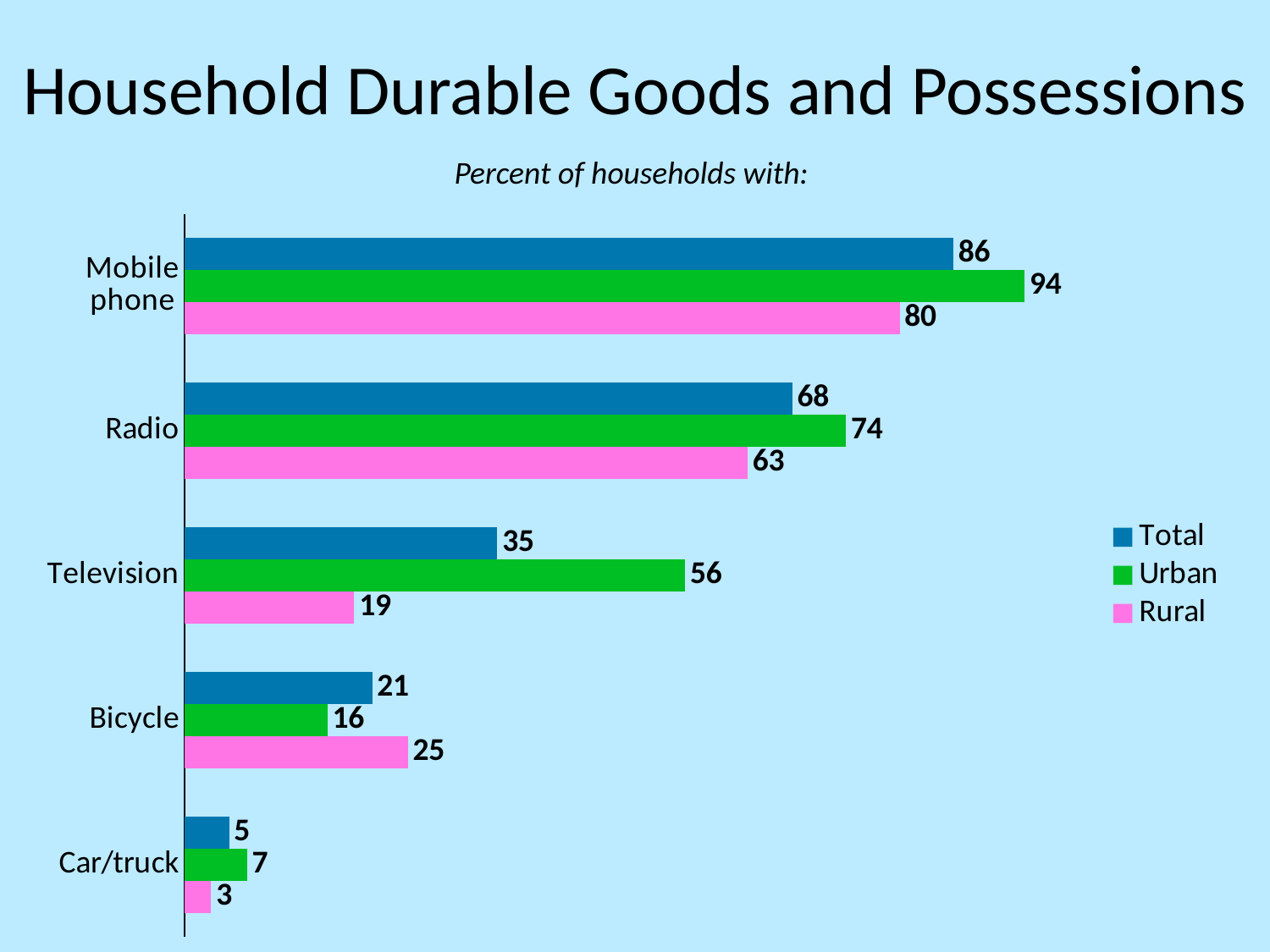

# Household Durable Goods and Possessions
Percent of households with:

### Chart

| Category | Rural | Urban | Total |
|---|---|---|---|
| Car/truck | 3.0 | 7.0 | 5.0 |
| Bicycle | 25.0 | 16.0 | 21.0 |
| Television | 19.0 | 56.0 | 35.0 |
| Radio | 63.0 | 74.0 | 68.0 |
| Mobile phone | 80.0 | 94.0 | 86.0 |